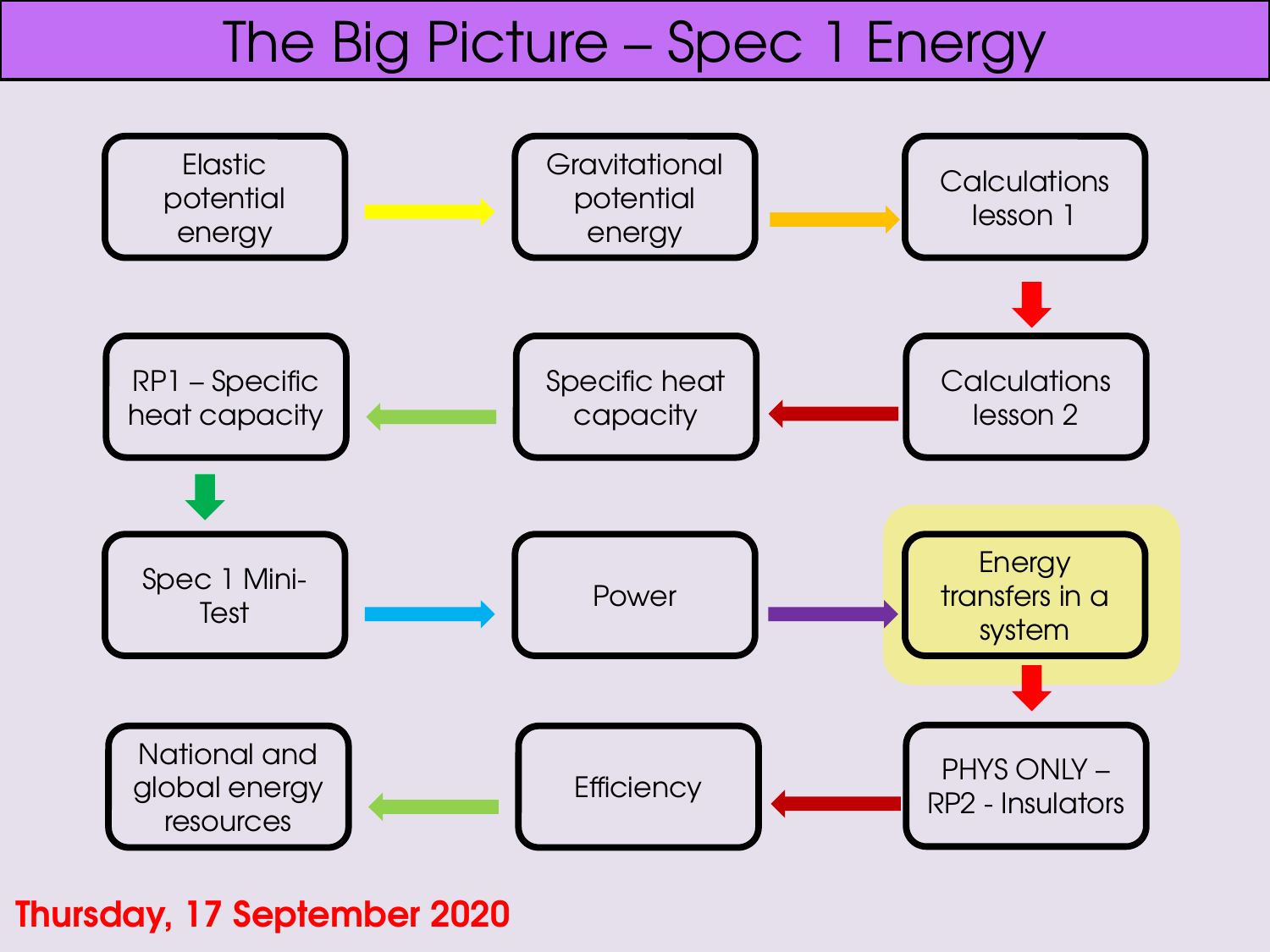

# The Big Picture – Spec 1 Energy
Elastic potential energy
Gravitational potential energy
Calculations lesson 1

RP1 – Specific heat capacity
Specific heat capacity
Calculations lesson 2

Spec 1 Mini-Test
Power
Energy transfers in a system

PHYS ONLY – RP2 - Insulators
National and global energy resources
Efficiency

Thursday, 17 September 2020